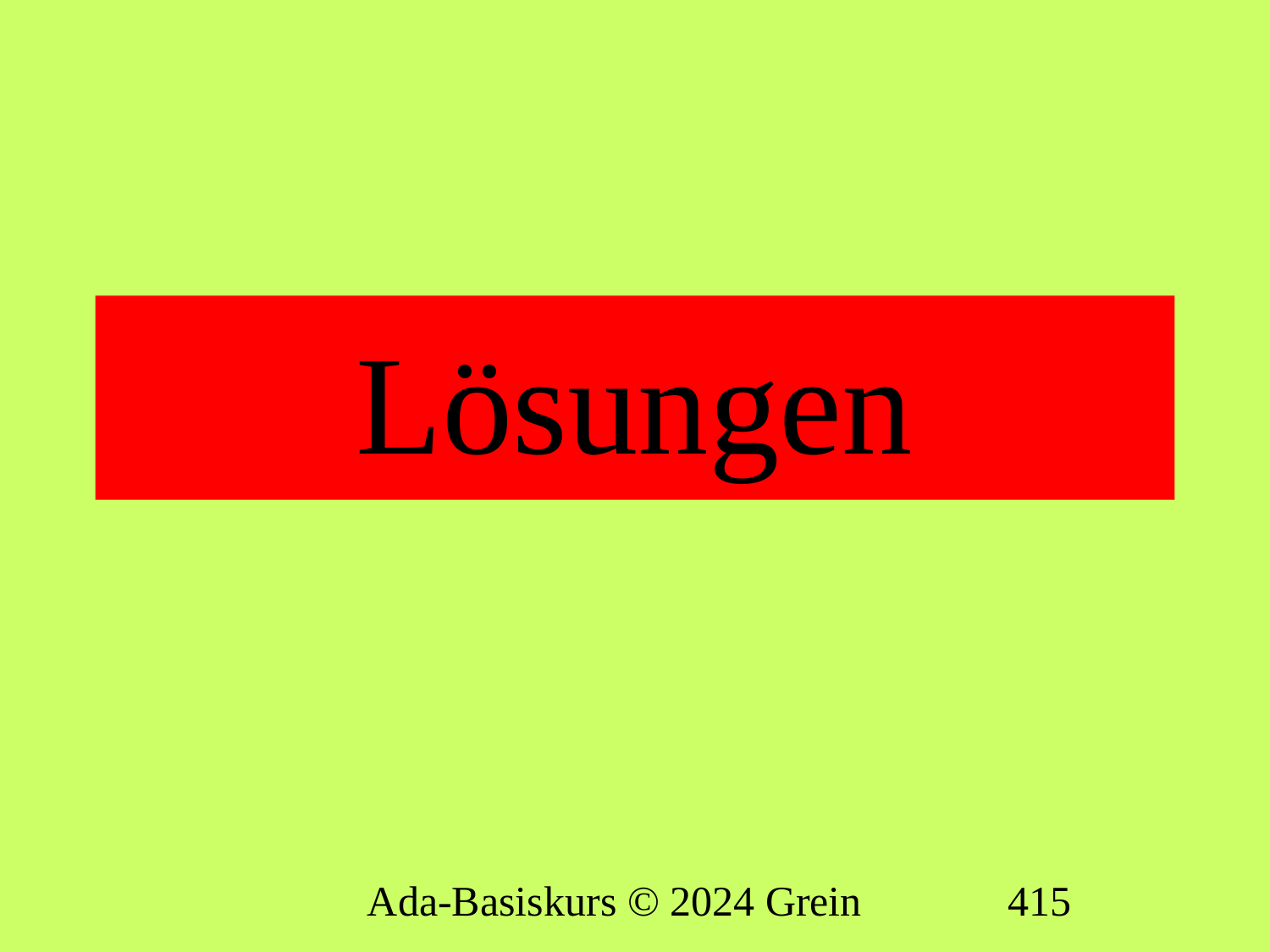

# Lösungen
Ada-Basiskurs © 2024 Grein
415